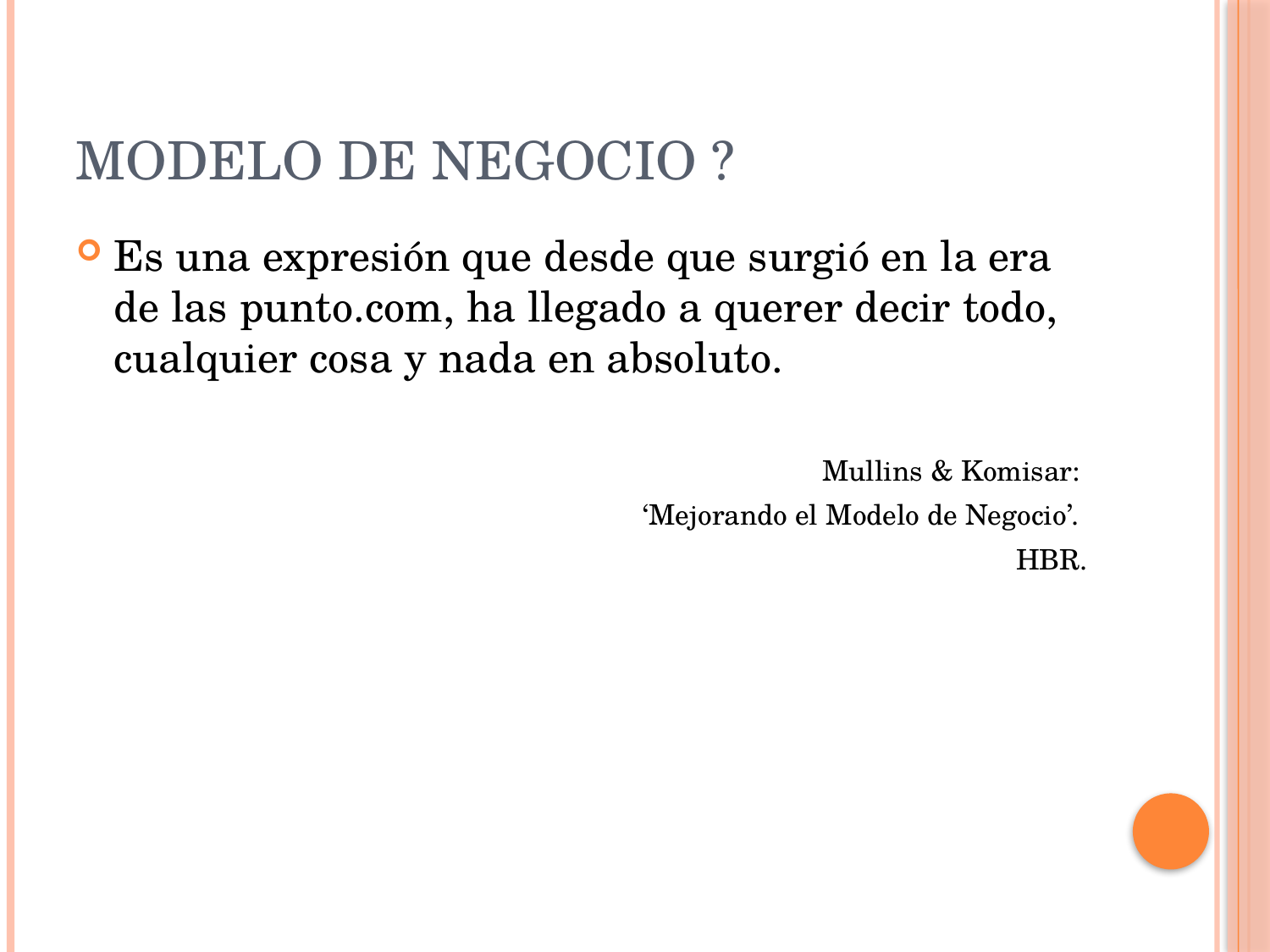

# Modelo de Negocio ?
Es una expresión que desde que surgió en la era de las punto.com, ha llegado a querer decir todo, cualquier cosa y nada en absoluto.

Mullins & Komisar:
‘Mejorando el Modelo de Negocio’.
HBR.